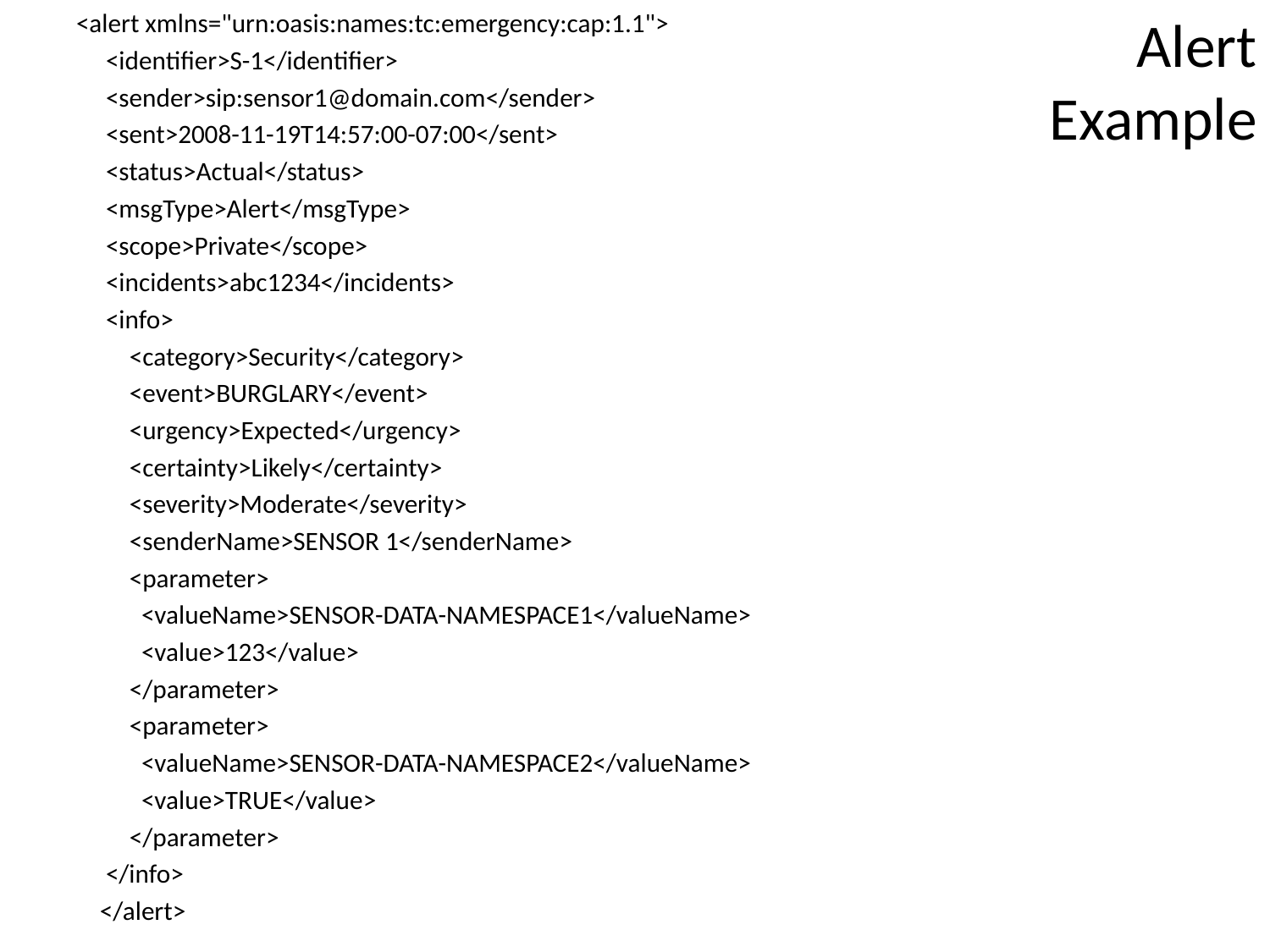

<alert xmlns="urn:oasis:names:tc:emergency:cap:1.1">
     <identifier>S-1</identifier>
     <sender>sip:sensor1@domain.com</sender>
     <sent>2008-11-19T14:57:00-07:00</sent>
     <status>Actual</status>
     <msgType>Alert</msgType>
     <scope>Private</scope>
     <incidents>abc1234</incidents>
     <info>
         <category>Security</category>
         <event>BURGLARY</event>
         <urgency>Expected</urgency>
         <certainty>Likely</certainty>
         <severity>Moderate</severity>
         <senderName>SENSOR 1</senderName>
         <parameter>
           <valueName>SENSOR-DATA-NAMESPACE1</valueName>
           <value>123</value>
         </parameter>
         <parameter>
           <valueName>SENSOR-DATA-NAMESPACE2</valueName>
           <value>TRUE</value>
         </parameter>
     </info>
    </alert>
# Alert Example